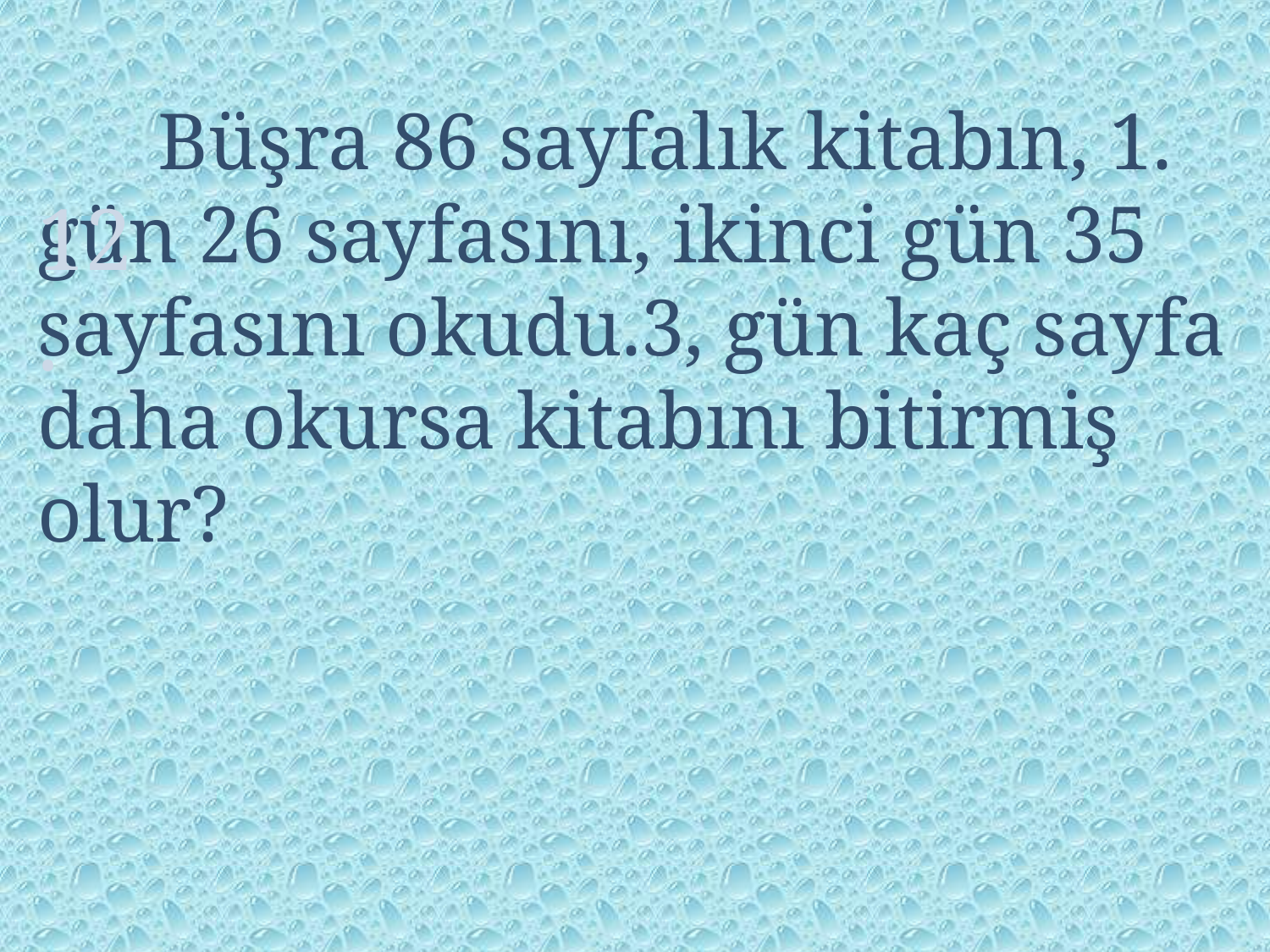

12.
      Büşra 86 sayfalık kitabın, 1. gün 26 sayfasını, ikinci gün 35 sayfasını okudu.3, gün kaç sayfa daha okursa kitabını bitirmiş olur?